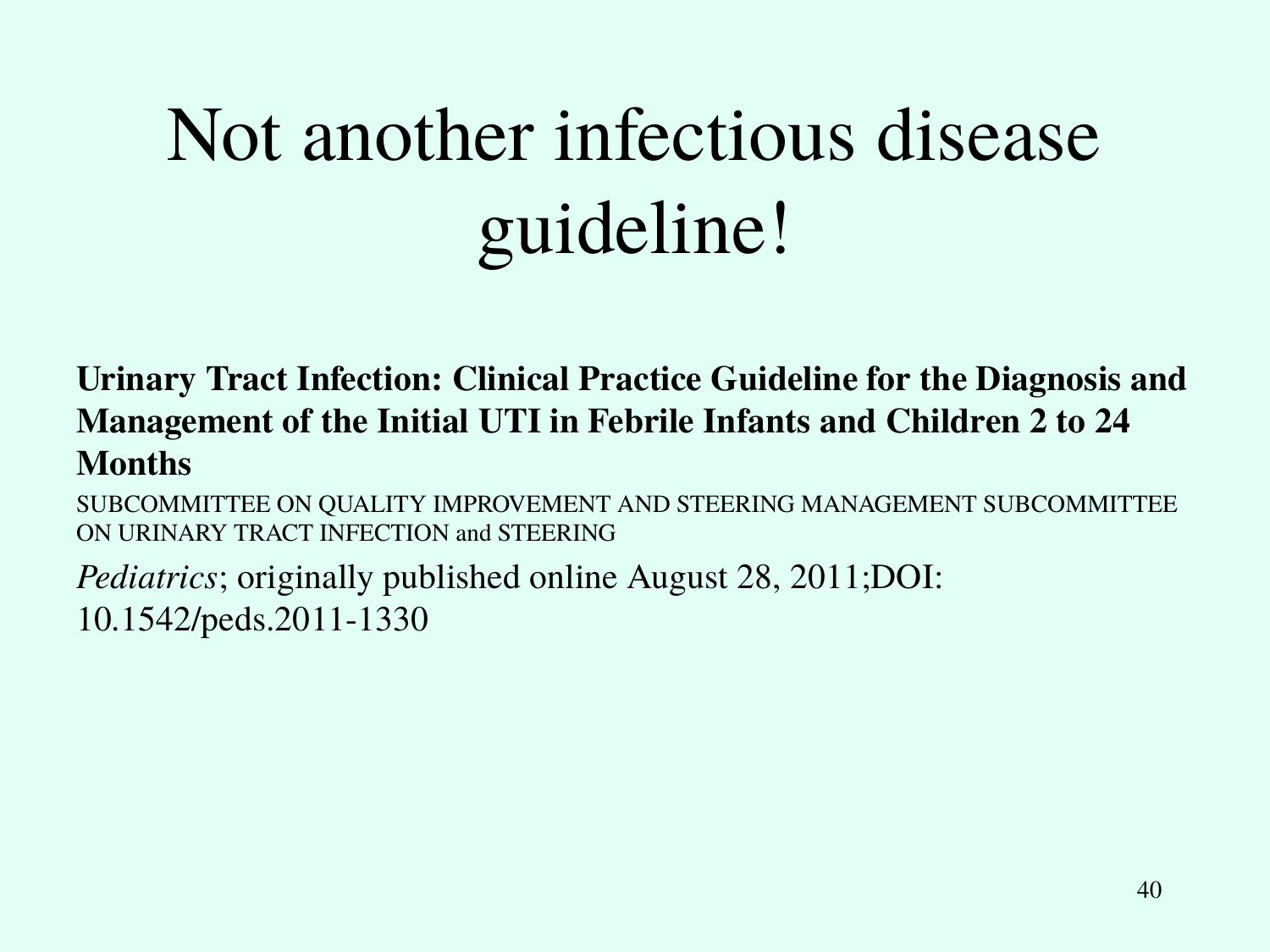

Not another infectious disease guideline!
Urinary Tract Infection: Clinical Practice Guideline for the Diagnosis and Management of the Initial UTI in Febrile Infants and Children 2 to 24 Months
SUBCOMMITTEE ON QUALITY IMPROVEMENT AND STEERING MANAGEMENT SUBCOMMITTEE ON URINARY TRACT INFECTION and STEERING
Pediatrics; originally published online August 28, 2011;DOI: 10.1542/peds.2011-1330
40